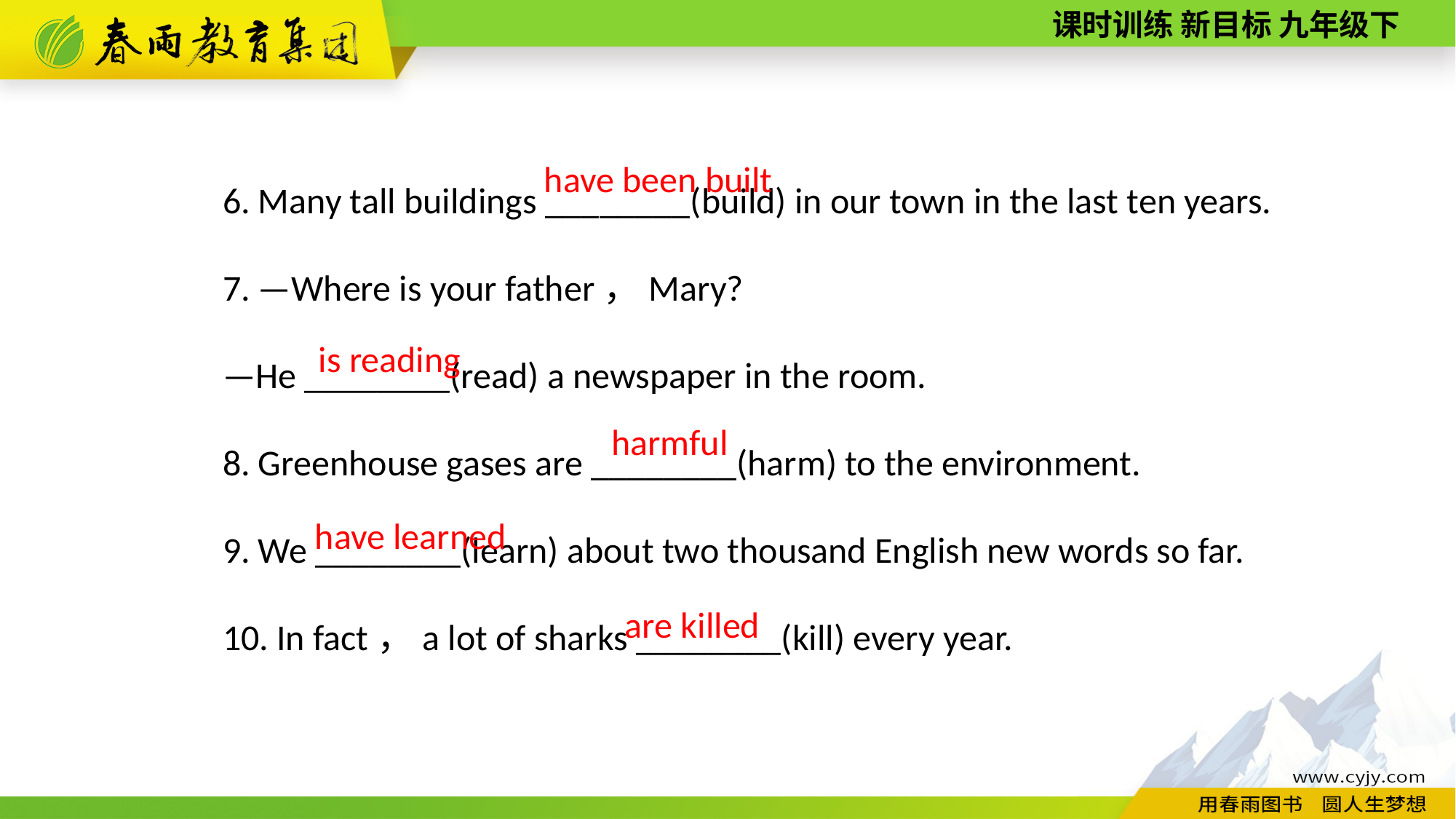

6. Many tall buildings ________(build) in our town in the last ten years.
7. —Where is your father，Mary?
—He ________(read) a newspaper in the room.
8. Greenhouse gases are ________(harm) to the environment.
9. We ________(learn) about two thousand English new words so far.
10. In fact，a lot of sharks ________(kill) every year.
have been built
is reading
harmful
 have learned
are killed